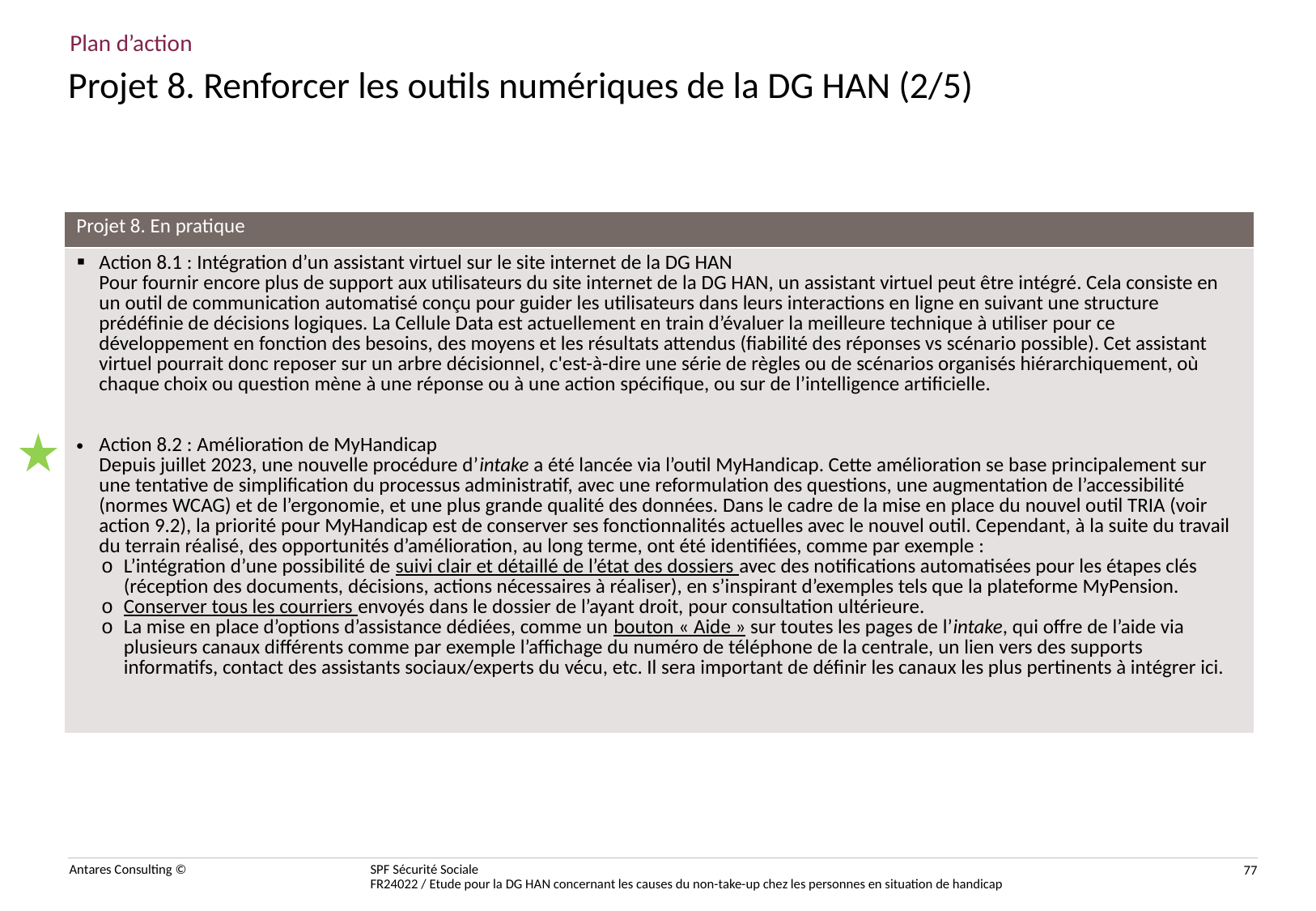

Plan d’action
# Projet 8. Renforcer les outils numériques de la DG HAN (2/5)
| Projet 8. En pratique |
| --- |
| Action 8.1 : Intégration d’un assistant virtuel sur le site internet de la DG HAN Pour fournir encore plus de support aux utilisateurs du site internet de la DG HAN, un assistant virtuel peut être intégré. Cela consiste en un outil de communication automatisé conçu pour guider les utilisateurs dans leurs interactions en ligne en suivant une structure prédéfinie de décisions logiques. La Cellule Data est actuellement en train d’évaluer la meilleure technique à utiliser pour ce développement en fonction des besoins, des moyens et les résultats attendus (fiabilité des réponses vs scénario possible). Cet assistant virtuel pourrait donc reposer sur un arbre décisionnel, c'est-à-dire une série de règles ou de scénarios organisés hiérarchiquement, où chaque choix ou question mène à une réponse ou à une action spécifique, ou sur de l’intelligence artificielle. |
| Action 8.2 : Amélioration de MyHandicap Depuis juillet 2023, une nouvelle procédure d’intake a été lancée via l’outil MyHandicap. Cette amélioration se base principalement sur une tentative de simplification du processus administratif, avec une reformulation des questions, une augmentation de l’accessibilité (normes WCAG) et de l’ergonomie, et une plus grande qualité des données. Dans le cadre de la mise en place du nouvel outil TRIA (voir action 9.2), la priorité pour MyHandicap est de conserver ses fonctionnalités actuelles avec le nouvel outil. Cependant, à la suite du travail du terrain réalisé, des opportunités d’amélioration, au long terme, ont été identifiées, comme par exemple : L’intégration d’une possibilité de suivi clair et détaillé de l’état des dossiers avec des notifications automatisées pour les étapes clés (réception des documents, décisions, actions nécessaires à réaliser), en s’inspirant d’exemples tels que la plateforme MyPension. Conserver tous les courriers envoyés dans le dossier de l’ayant droit, pour consultation ultérieure. La mise en place d’options d’assistance dédiées, comme un bouton « Aide » sur toutes les pages de l’intake, qui offre de l’aide via plusieurs canaux différents comme par exemple l’affichage du numéro de téléphone de la centrale, un lien vers des supports informatifs, contact des assistants sociaux/experts du vécu, etc. Il sera important de définir les canaux les plus pertinents à intégrer ici. |